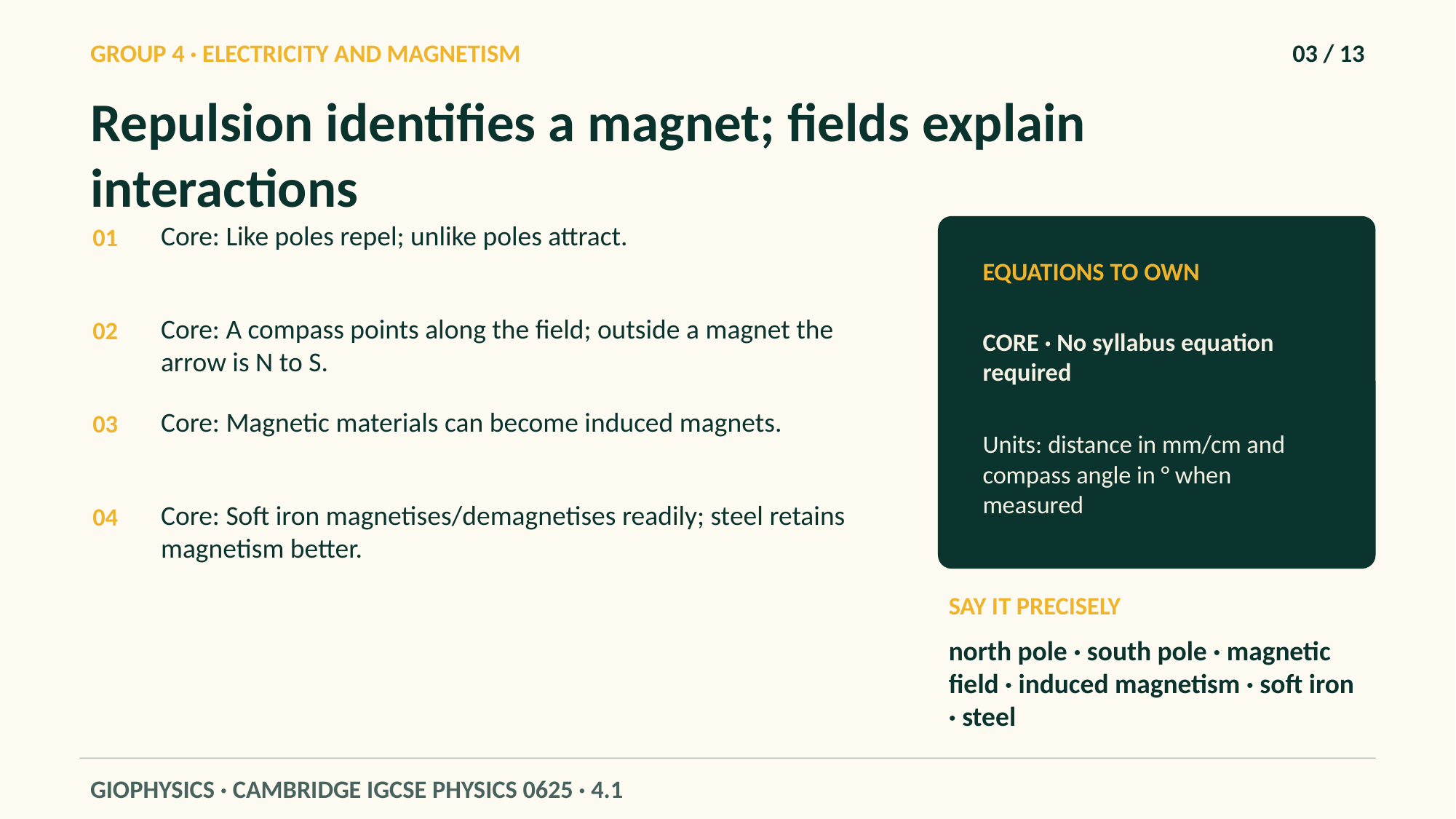

GROUP 4 · ELECTRICITY AND MAGNETISM
03 / 13
Repulsion identifies a magnet; fields explain interactions
Core: Like poles repel; unlike poles attract.
01

EQUATIONS TO OWN
Core: A compass points along the field; outside a magnet the arrow is N to S.
02
CORE · No syllabus equation required
Core: Magnetic materials can become induced magnets.
03
Units: distance in mm/cm and compass angle in ° when measured
Core: Soft iron magnetises/demagnetises readily; steel retains magnetism better.
04
SAY IT PRECISELY
north pole · south pole · magnetic field · induced magnetism · soft iron · steel

GIOPHYSICS · CAMBRIDGE IGCSE PHYSICS 0625 · 4.1